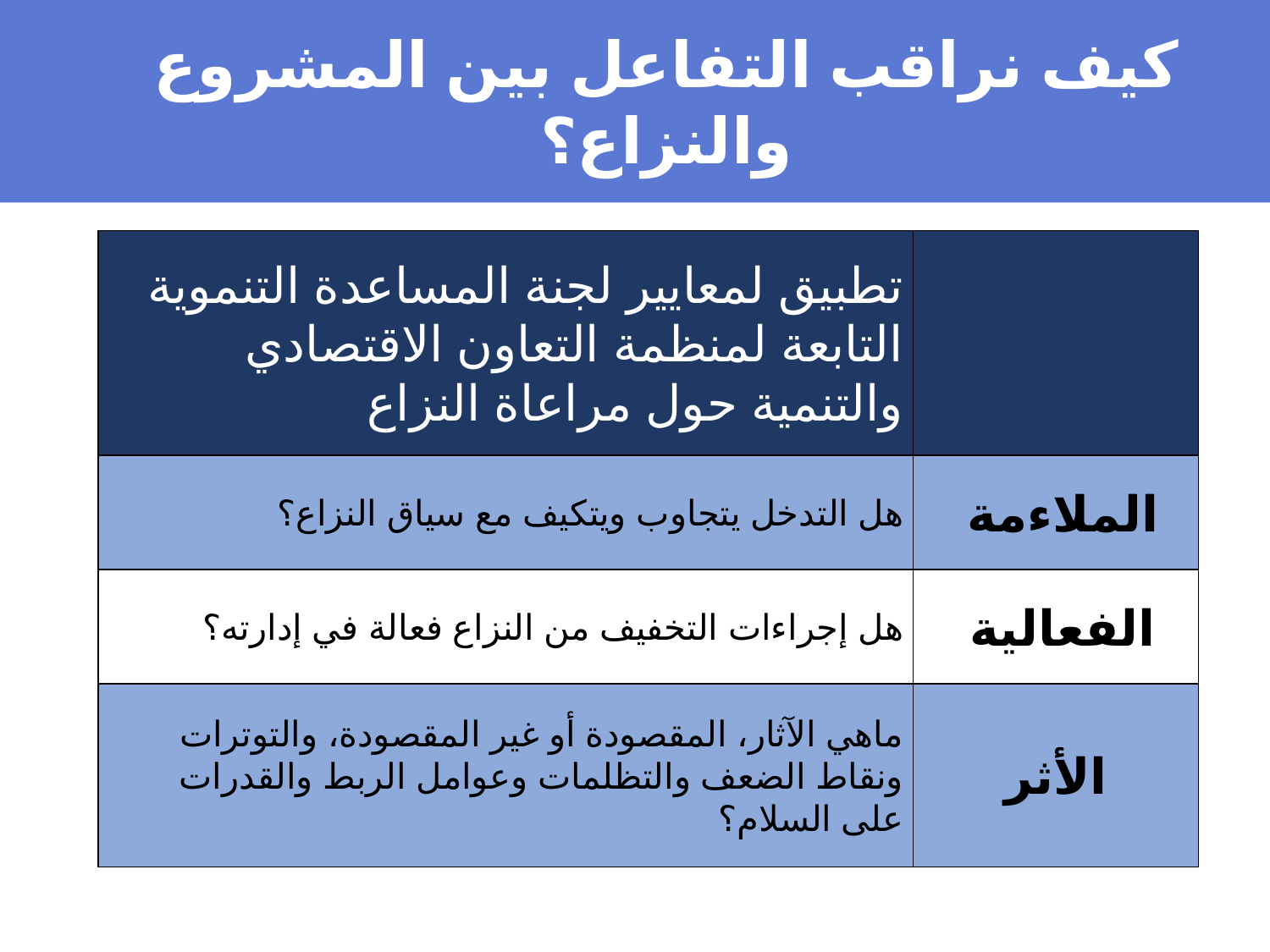

كيف نراقب التفاعل بين المشروع والنزاع؟
| تطبيق لمعايير لجنة المساعدة التنموية التابعة لمنظمة التعاون الاقتصادي والتنمية حول مراعاة النزاع |  |
| --- | --- |
| هل التدخل يتجاوب ويتكيف مع سياق النزاع؟ | الملاءمة |
| هل إجراءات التخفيف من النزاع فعالة في إدارته؟ | الفعالية |
| ماهي الآثار، المقصودة أو غير المقصودة، والتوترات ونقاط الضعف والتظلمات وعوامل الربط والقدرات على السلام؟ | الأثر |